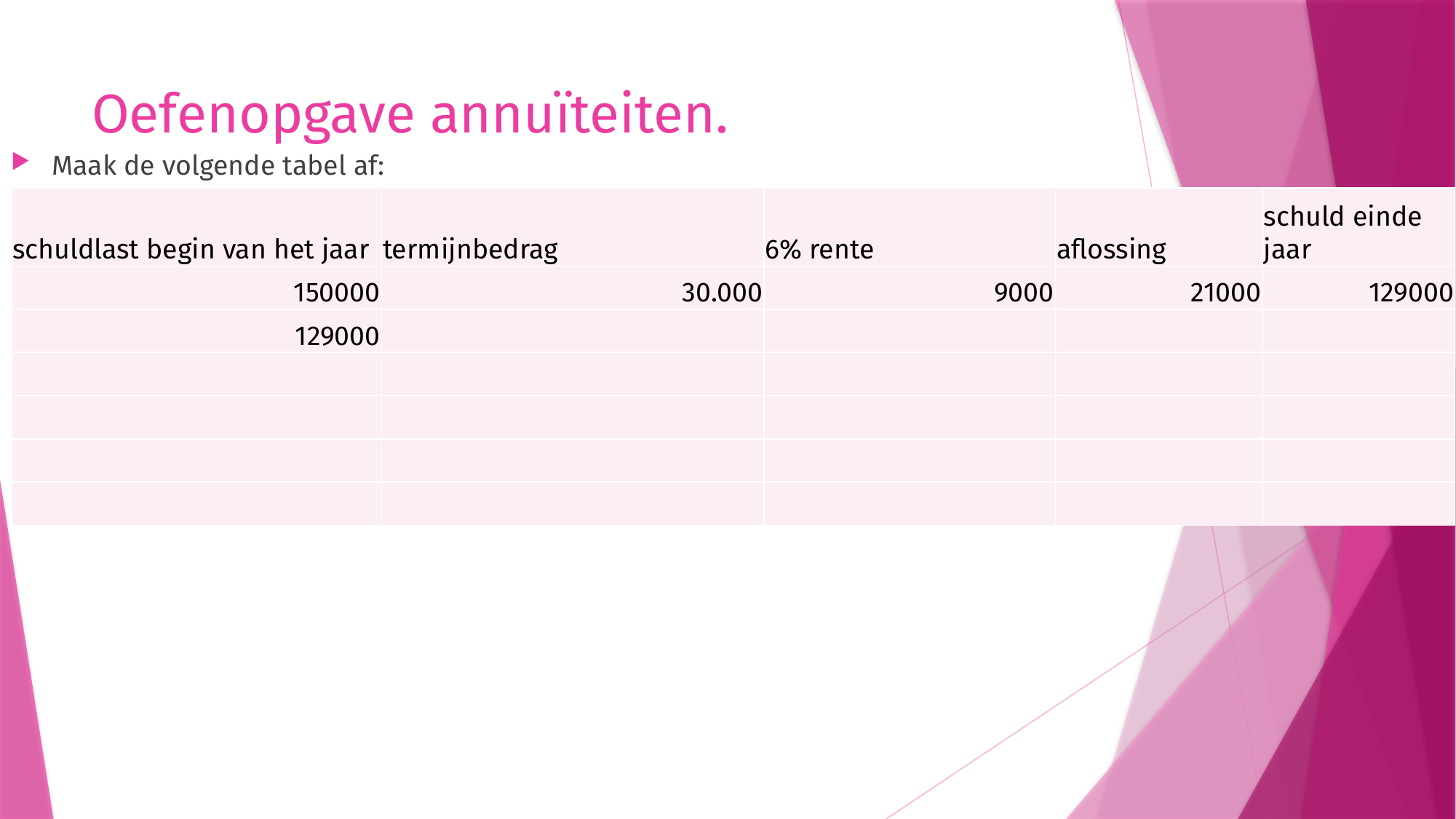

# Oefenopgave annuïteiten.
Maak de volgende tabel af:

| schuldlast begin van het jaar | termijnbedrag | 6% rente | aflossing | schuld einde jaar |
| --- | --- | --- | --- | --- |
| 150000 | 30.000 | 9000 | 21000 | 129000 |
| 129000 |  |  |  |  |
|  |  |  |  |  |
|  |  |  |  |  |
|  |  |  |  |  |
|  |  |  |  |  |